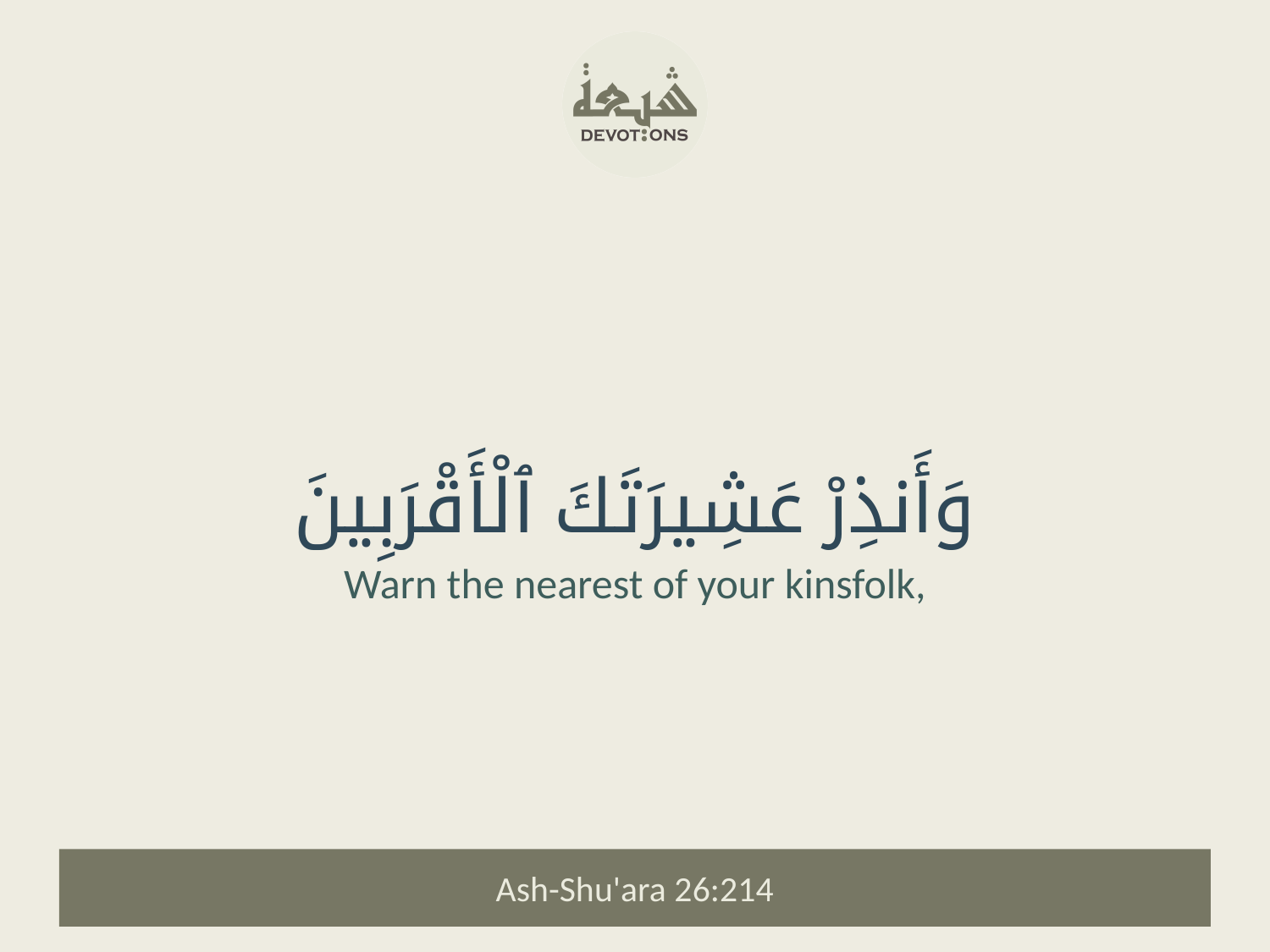

وَأَنذِرْ عَشِيرَتَكَ ٱلْأَقْرَبِينَ
Warn the nearest of your kinsfolk,
Ash-Shu'ara 26:214